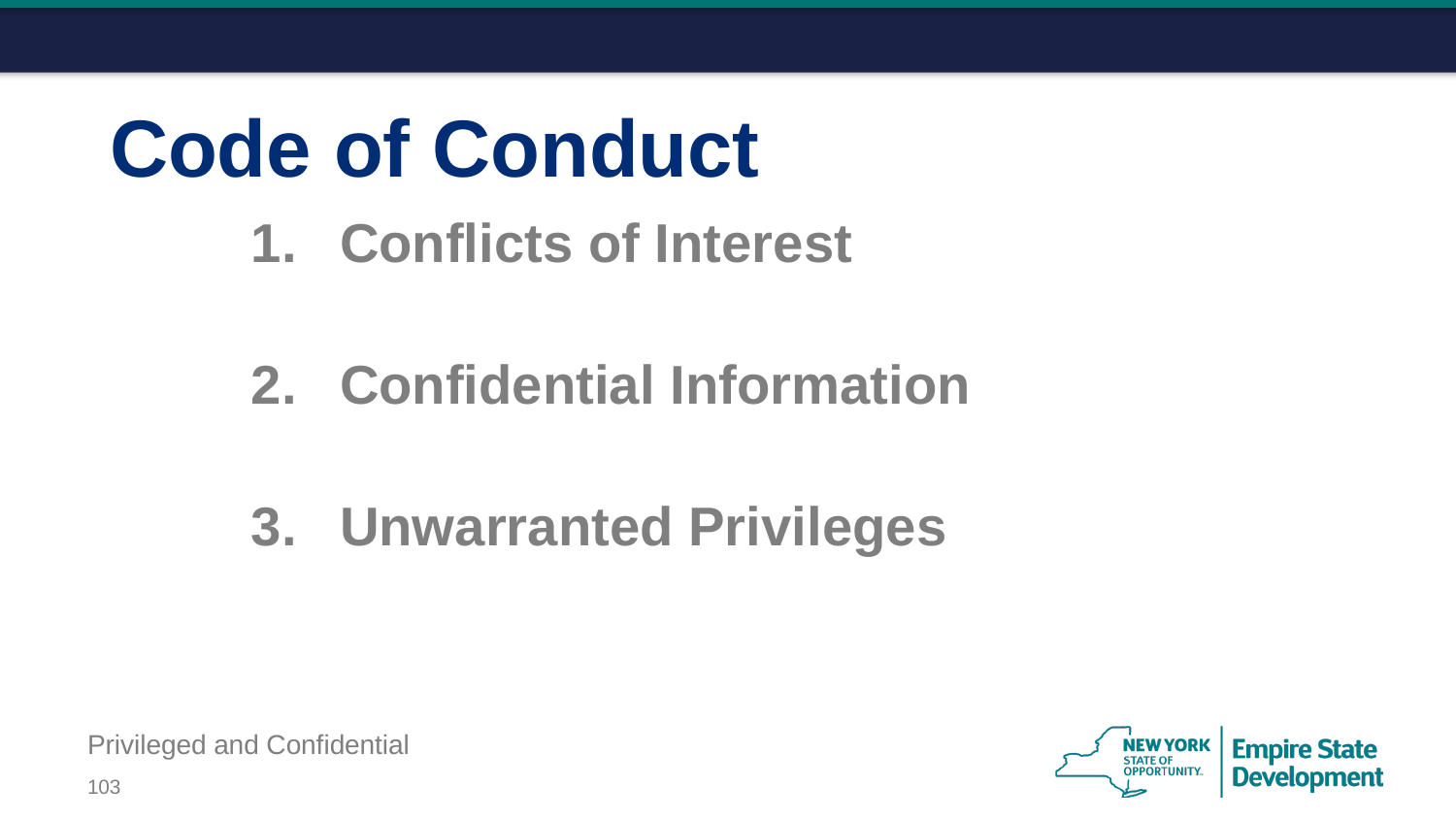

# Code of Conduct
Conflicts of Interest
Confidential Information
Unwarranted Privileges

Privileged and Confidential